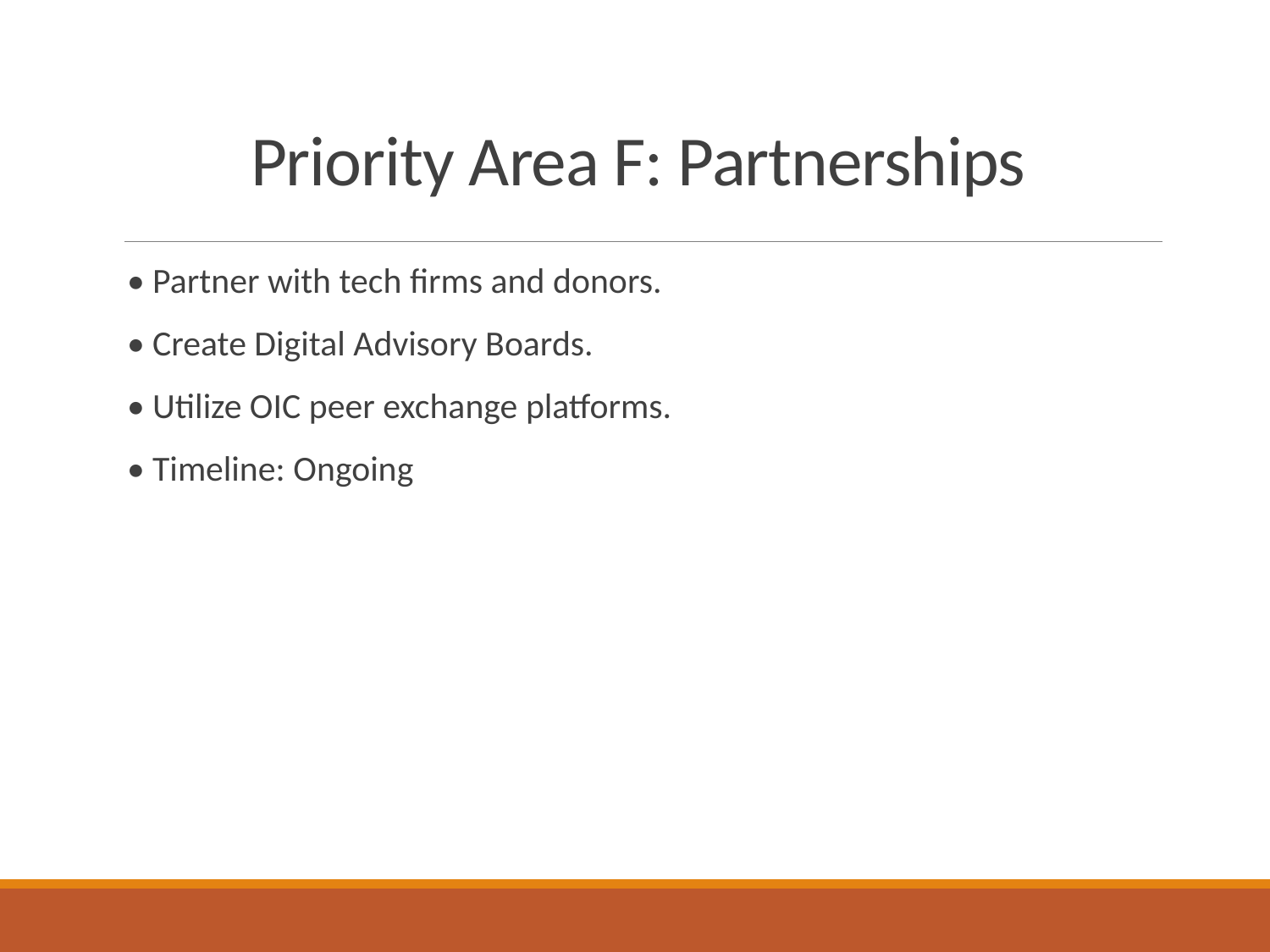

# Priority Area F: Partnerships
• Partner with tech firms and donors.
• Create Digital Advisory Boards.
• Utilize OIC peer exchange platforms.
• Timeline: Ongoing